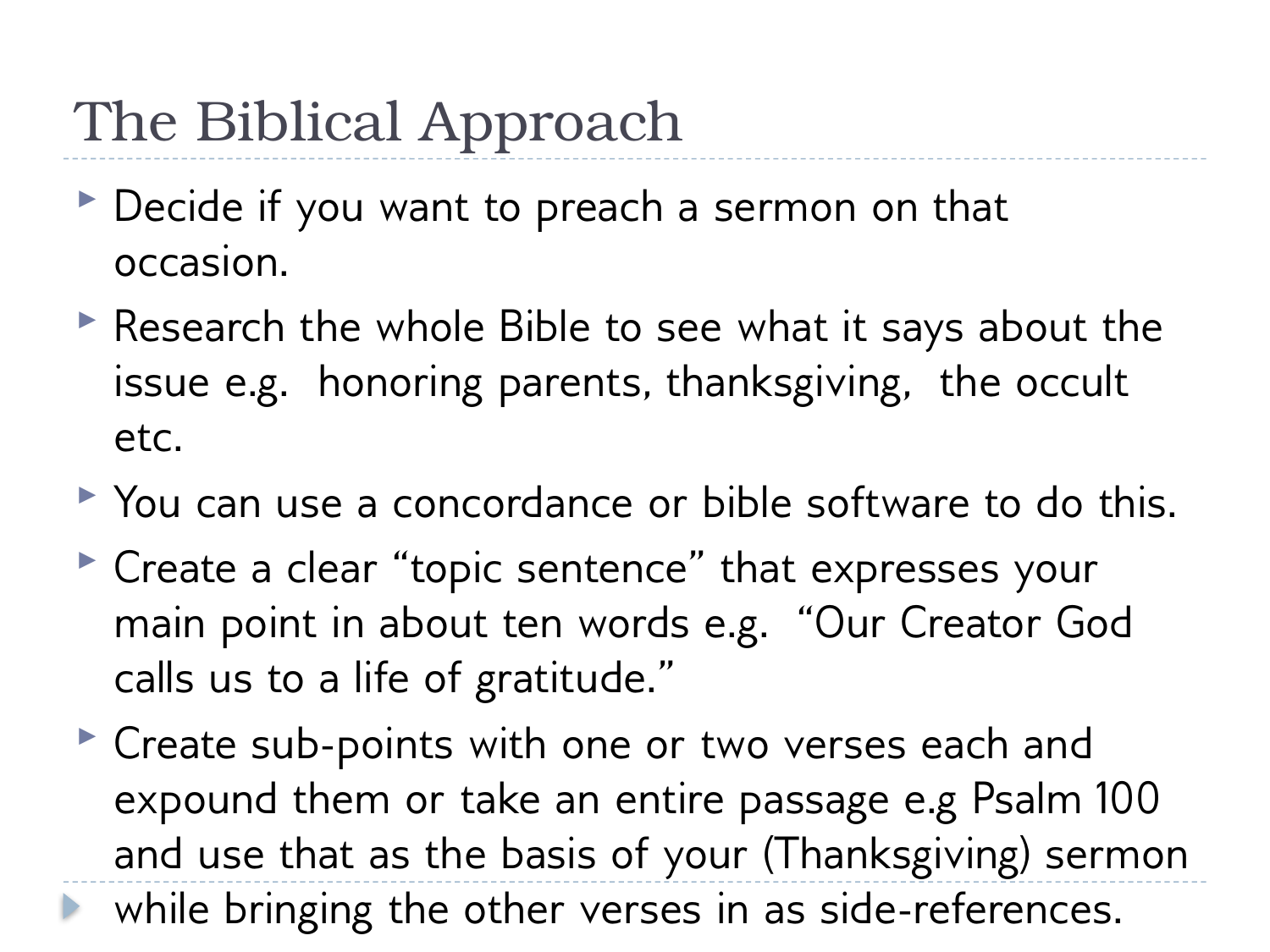

# The Biblical Approach
Decide if you want to preach a sermon on that occasion.
Research the whole Bible to see what it says about the issue e.g.  honoring parents, thanksgiving,  the occult etc.
You can use a concordance or bible software to do this.
Create a clear “topic sentence” that expresses your main point in about ten words e.g.  “Our Creator God calls us to a life of gratitude.”
Create sub-points with one or two verses each and expound them or take an entire passage e.g Psalm 100 and use that as the basis of your (Thanksgiving) sermon while bringing the other verses in as side-references.